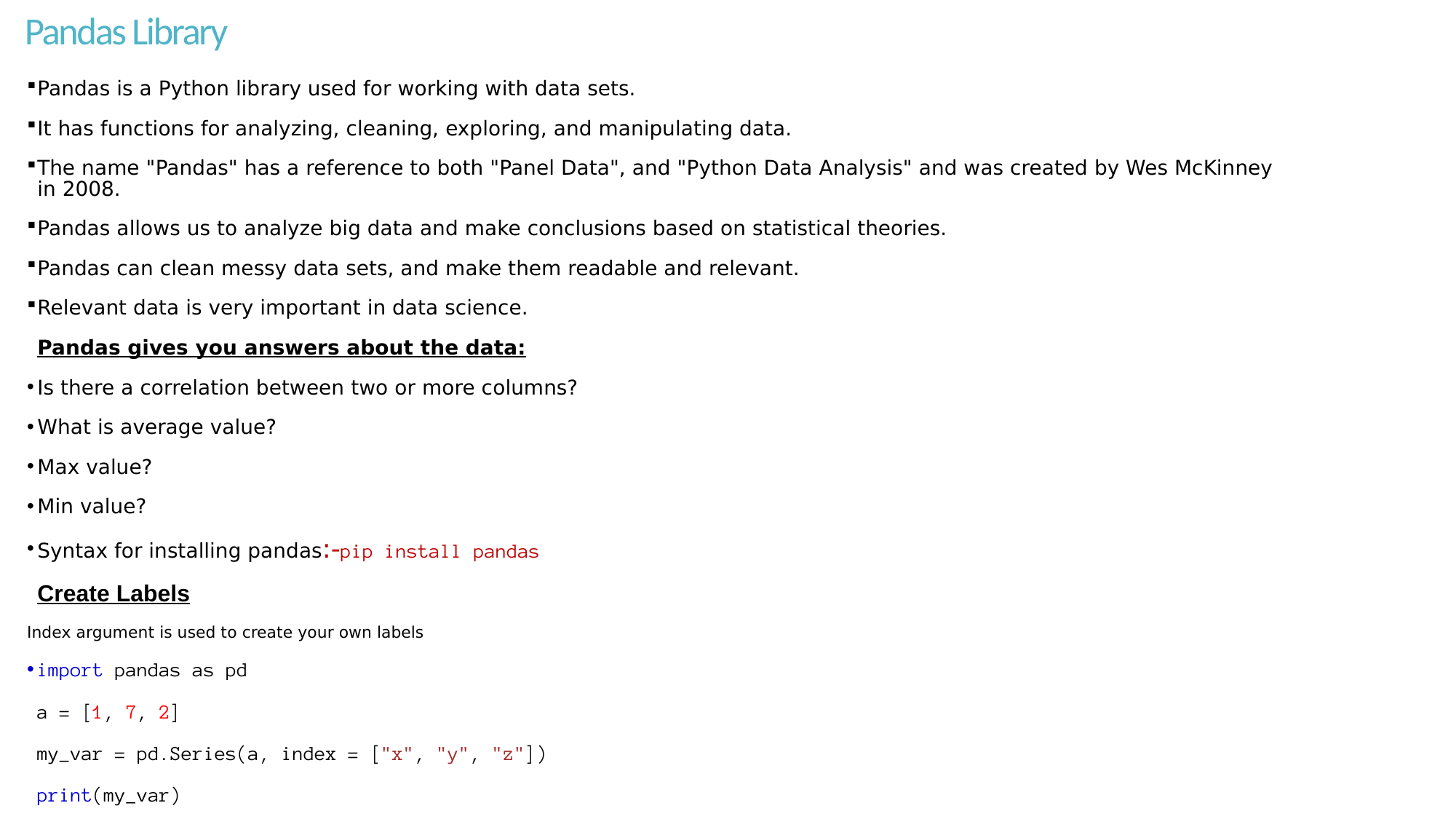

# Pandas Library
Pandas is a Python library used for working with data sets.
It has functions for analyzing, cleaning, exploring, and manipulating data.
The name "Pandas" has a reference to both "Panel Data", and "Python Data Analysis" and was created by Wes McKinney in 2008.
Pandas allows us to analyze big data and make conclusions based on statistical theories.
Pandas can clean messy data sets, and make them readable and relevant.
Relevant data is very important in data science.
Pandas gives you answers about the data:
Is there a correlation between two or more columns?
What is average value?
Max value?
Min value?
Syntax for installing pandas:-pip install pandas
Create Labels
Index argument is used to create your own labels
import pandas as pd
a = [1, 7, 2]
my_var = pd.Series(a, index = ["x", "y", "z"])
print(my_var)